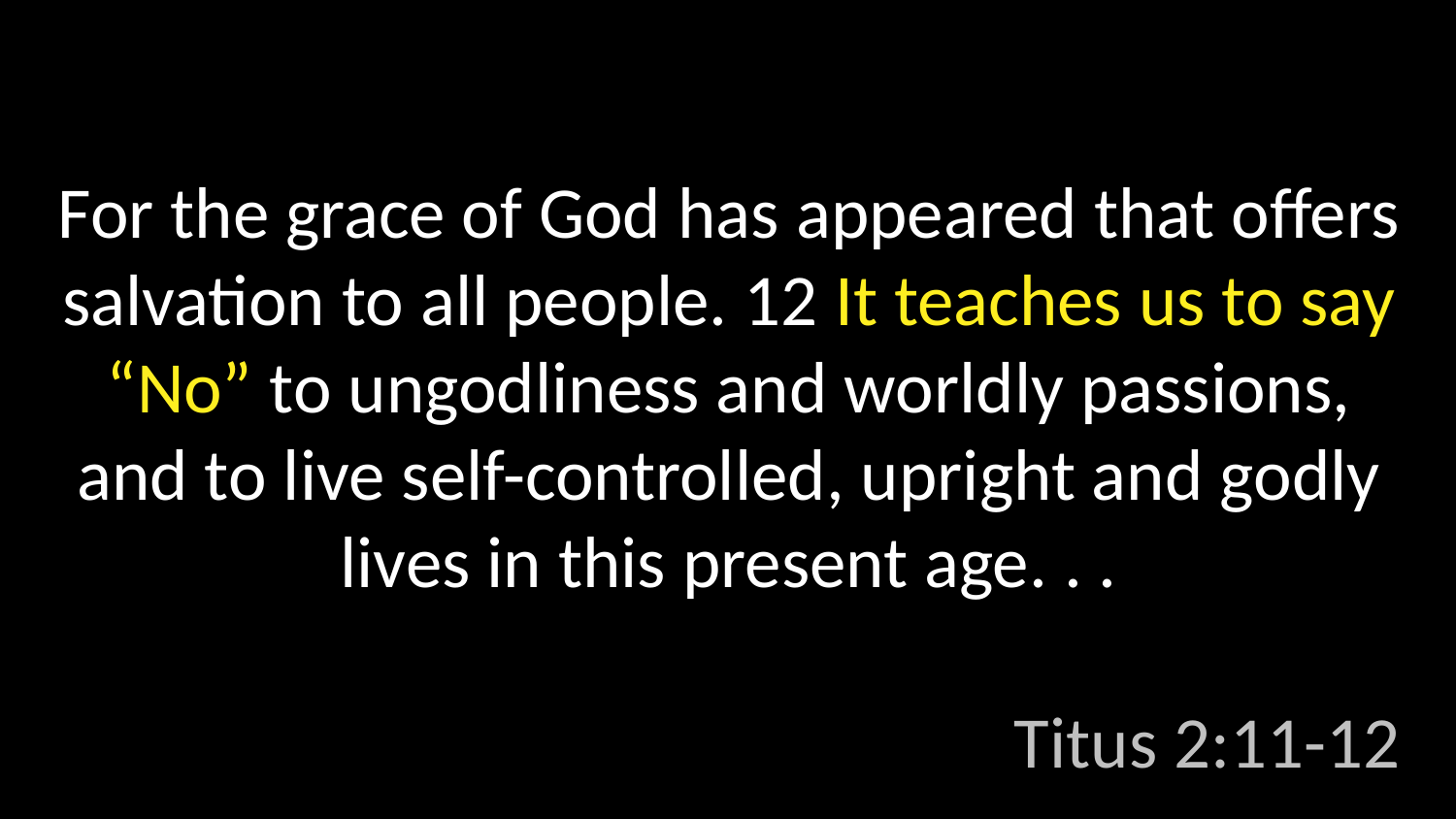

For the grace of God has appeared that offers salvation to all people. 12 It teaches us to say “No” to ungodliness and worldly passions, and to live self-controlled, upright and godly lives in this present age. . .
Titus 2:11-12